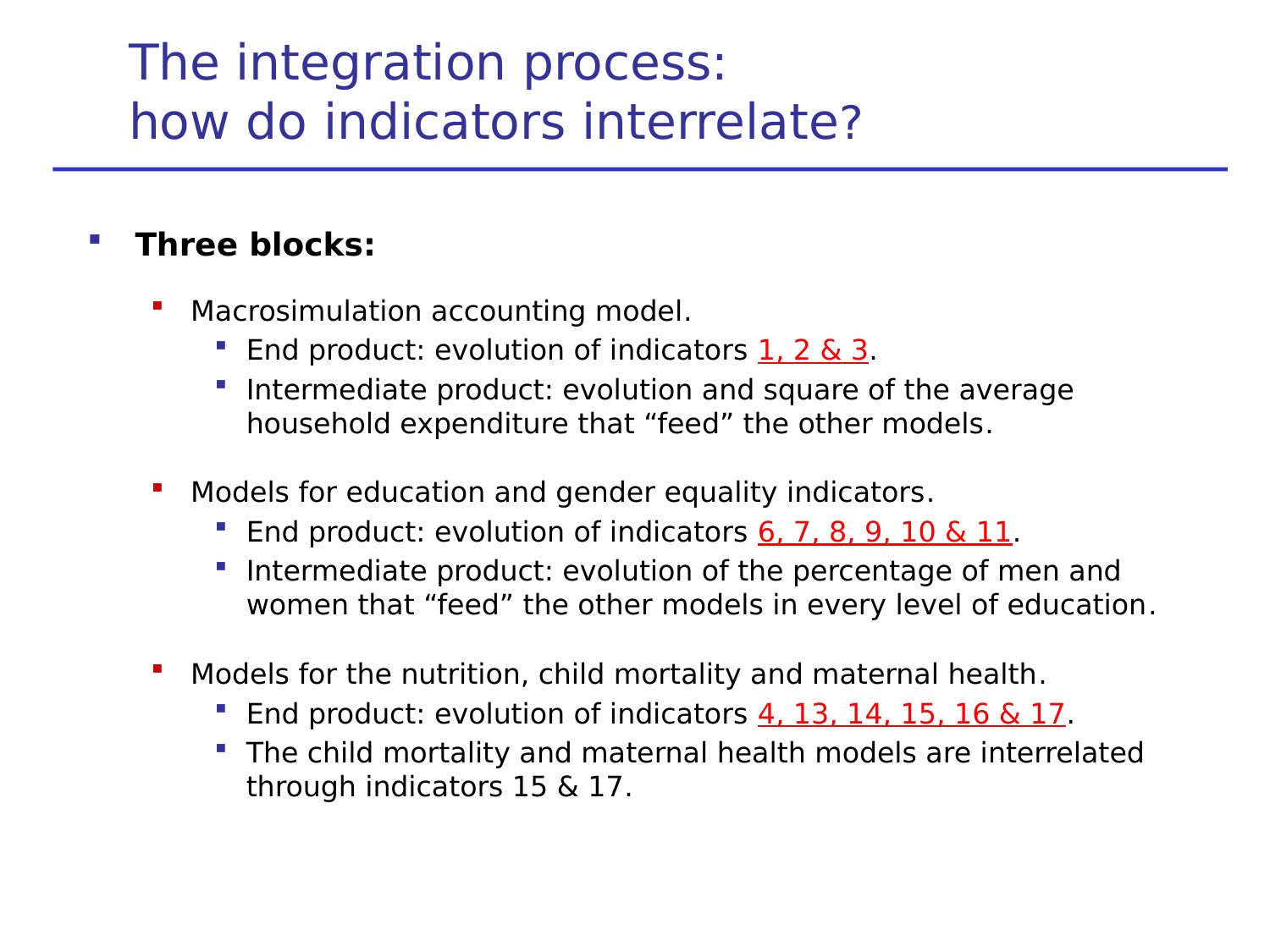

The integration process:
how do indicators interrelate?

Three blocks:

Macrosimulation accounting model.
End product: evolution of indicators 1, 2 & 3.
Intermediate product: evolution and square of the average household expenditure that “feed” the other models.

Models for education and gender equality indicators.
End product: evolution of indicators 6, 7, 8, 9, 10 & 11.
Intermediate product: evolution of the percentage of men and women that “feed” the other models in every level of education.

Models for the nutrition, child mortality and maternal health.
End product: evolution of indicators 4, 13, 14, 15, 16 & 17.
The child mortality and maternal health models are interrelated through indicators 15 & 17.